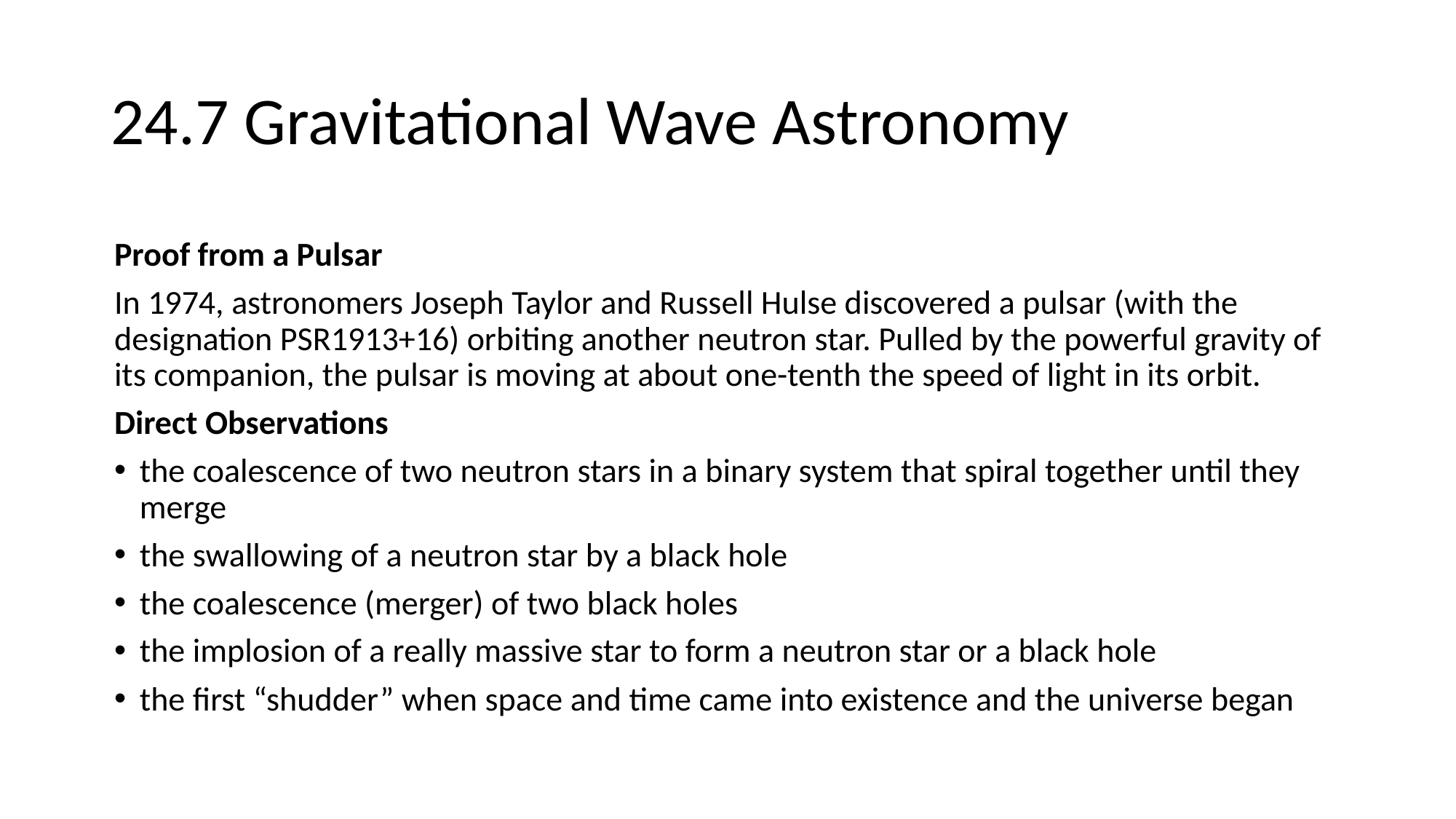

# 24.7 Gravitational Wave Astronomy
Proof from a Pulsar
In 1974, astronomers Joseph Taylor and Russell Hulse discovered a pulsar (with the designation PSR1913+16) orbiting another neutron star. Pulled by the powerful gravity of its companion, the pulsar is moving at about one-tenth the speed of light in its orbit.
Direct Observations
the coalescence of two neutron stars in a binary system that spiral together until they merge
the swallowing of a neutron star by a black hole
the coalescence (merger) of two black holes
the implosion of a really massive star to form a neutron star or a black hole
the first “shudder” when space and time came into existence and the universe began